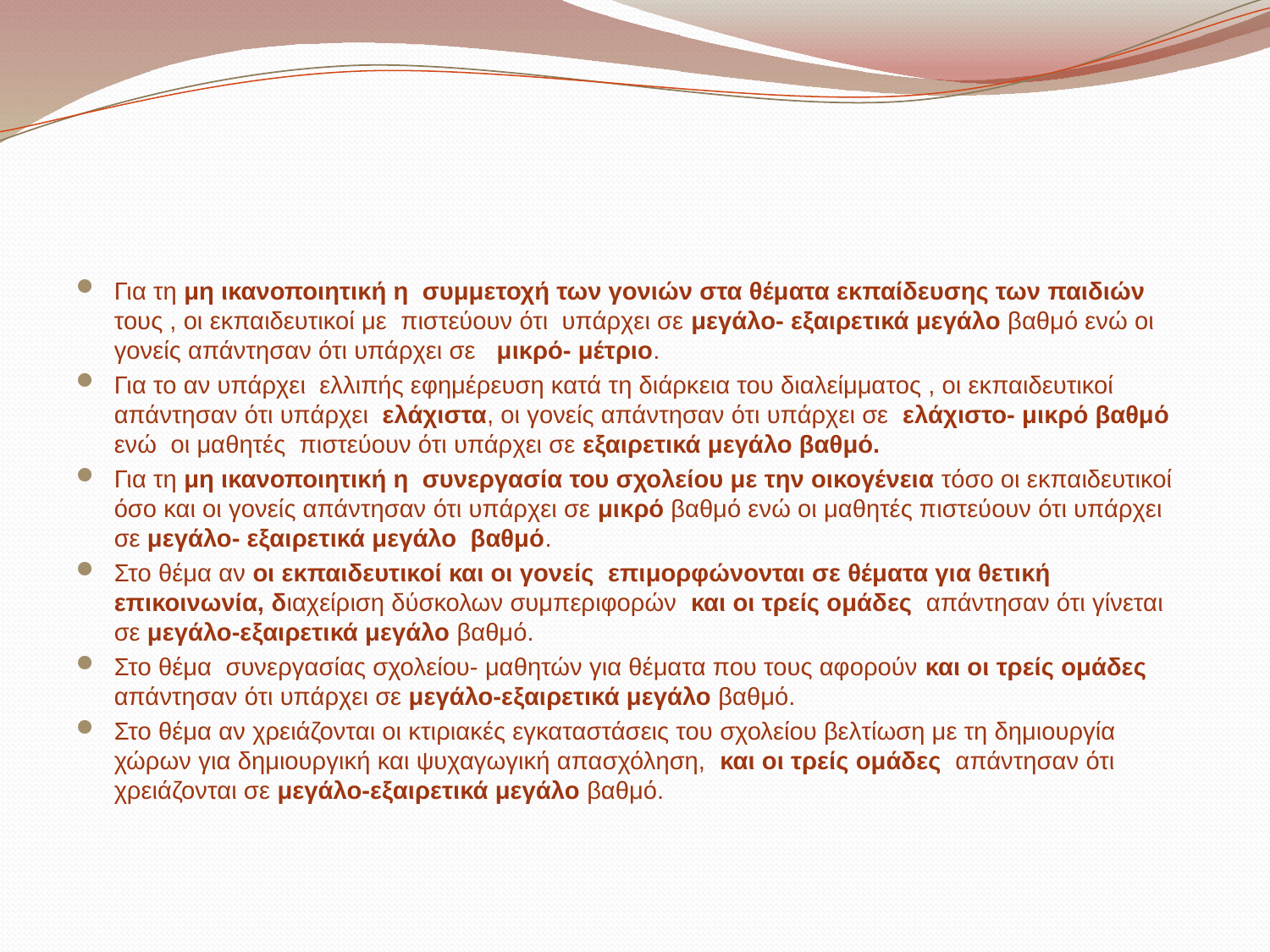

Για τη μη ικανοποιητική η  συμμετοχή των γονιών στα θέματα εκπαίδευσης των παιδιών τους , οι εκπαιδευτικοί με  πιστεύουν ότι  υπάρχει σε μεγάλο- εξαιρετικά μεγάλο βαθμό ενώ οι γονείς απάντησαν ότι υπάρχει σε   μικρό- μέτριο.
Για το αν υπάρχει  ελλιπής εφημέρευση κατά τη διάρκεια του διαλείμματος , οι εκπαιδευτικοί απάντησαν ότι υπάρχει  ελάχιστα, οι γονείς απάντησαν ότι υπάρχει σε  ελάχιστο- μικρό βαθμό  ενώ  οι μαθητές  πιστεύουν ότι υπάρχει σε εξαιρετικά μεγάλο βαθμό.
Για τη μη ικανοποιητική η  συνεργασία του σχολείου με την οικογένεια τόσο οι εκπαιδευτικοί όσο και οι γονείς απάντησαν ότι υπάρχει σε μικρό βαθμό ενώ οι μαθητές πιστεύουν ότι υπάρχει σε μεγάλο- εξαιρετικά μεγάλο  βαθμό.
Στο θέμα αν οι εκπαιδευτικοί και οι γονείς  επιμορφώνονται σε θέματα για θετική επικοινωνία, διαχείριση δύσκολων συμπεριφορών  και οι τρείς ομάδες  απάντησαν ότι γίνεται σε μεγάλο-εξαιρετικά μεγάλο βαθμό.
Στο θέμα  συνεργασίας σχολείου- μαθητών για θέματα που τους αφορούν και οι τρείς ομάδες  απάντησαν ότι υπάρχει σε μεγάλο-εξαιρετικά μεγάλο βαθμό.
Στο θέμα αν χρειάζονται οι κτιριακές εγκαταστάσεις του σχολείου βελτίωση με τη δημιουργία χώρων για δημιουργική και ψυχαγωγική απασχόληση,  και οι τρείς ομάδες  απάντησαν ότι χρειάζονται σε μεγάλο-εξαιρετικά μεγάλο βαθμό.